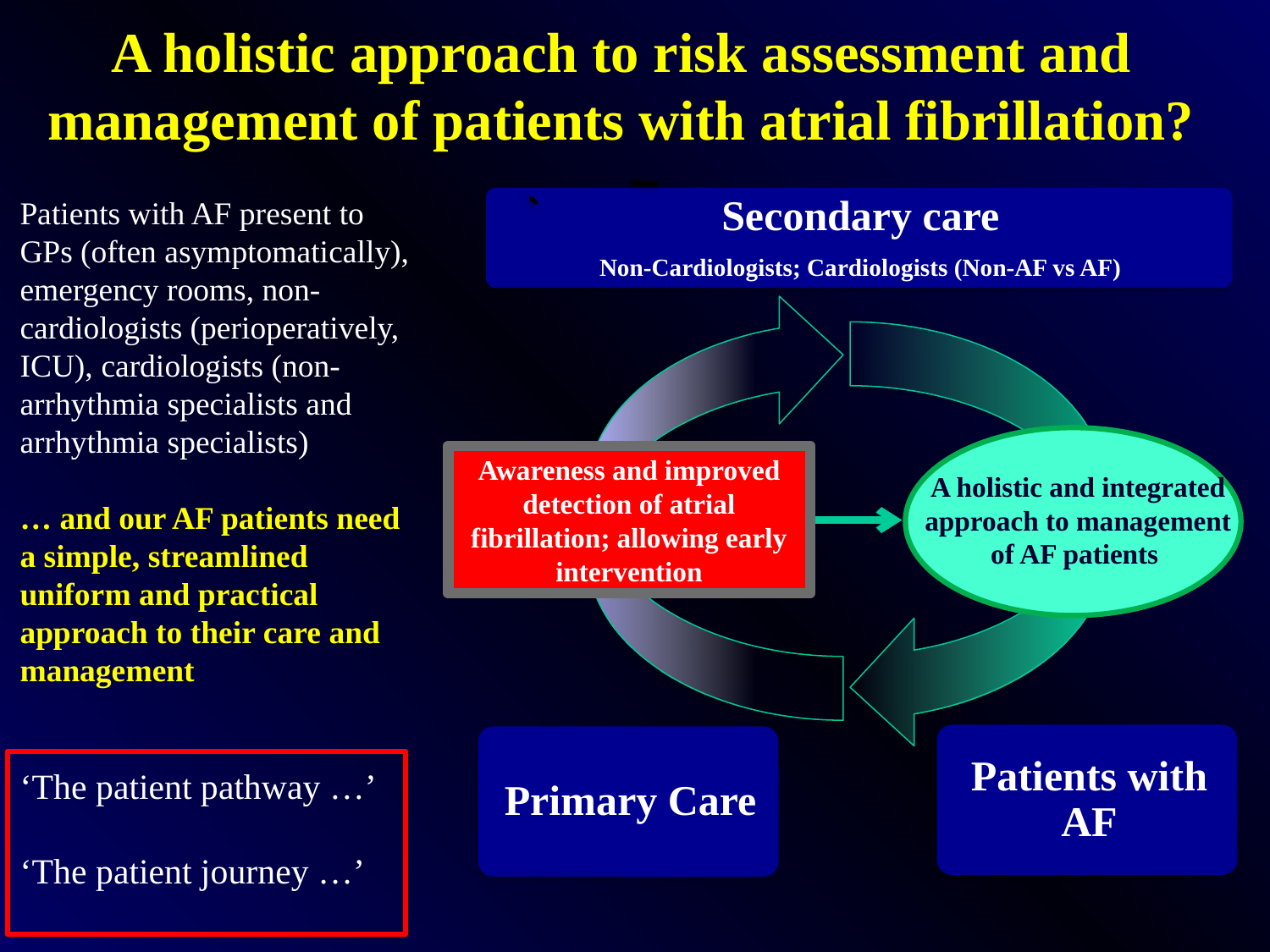

# A holistic approach to risk assessment and management of patients with atrial fibrillation?
Secondary care
Non-Cardiologists; Cardiologists (Non-AF vs AF)

Patients with AF

Primary Care

Patients with AF present to GPs (often asymptomatically), emergency rooms, non-cardiologists (perioperatively, ICU), cardiologists (non-arrhythmia specialists and arrhythmia specialists)

… and our AF patients need a simple, streamlined uniform and practical approach to their care and  management

‘The patient pathway …’

‘The patient journey …’

Awareness and improved detection of atrial fibrillation; allowing early intervention
A holistic and integrated approach to management of AF patients